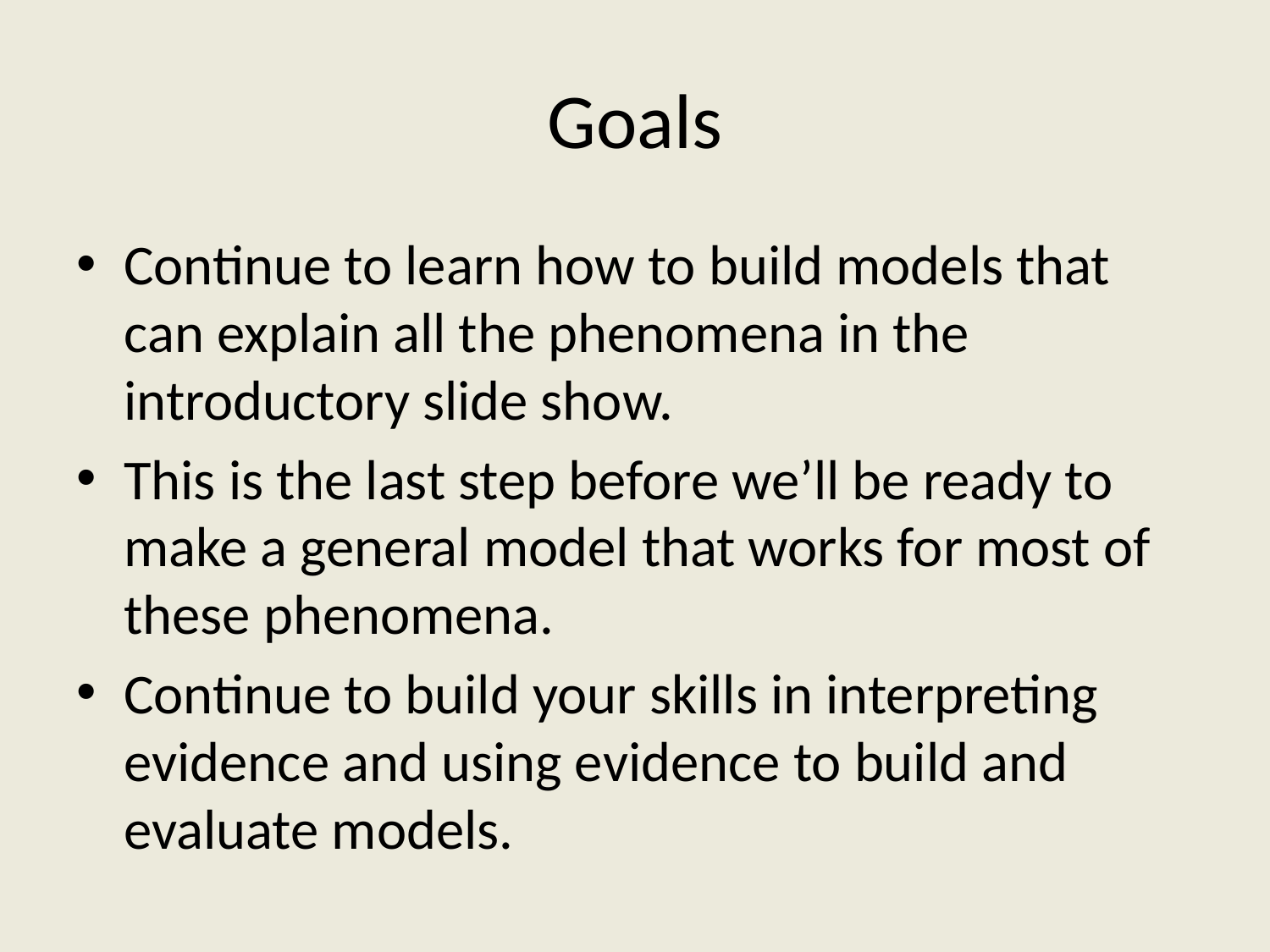

# Goals
Continue to learn how to build models that can explain all the phenomena in the introductory slide show.
This is the last step before we’ll be ready to make a general model that works for most of these phenomena.
Continue to build your skills in interpreting evidence and using evidence to build and evaluate models.